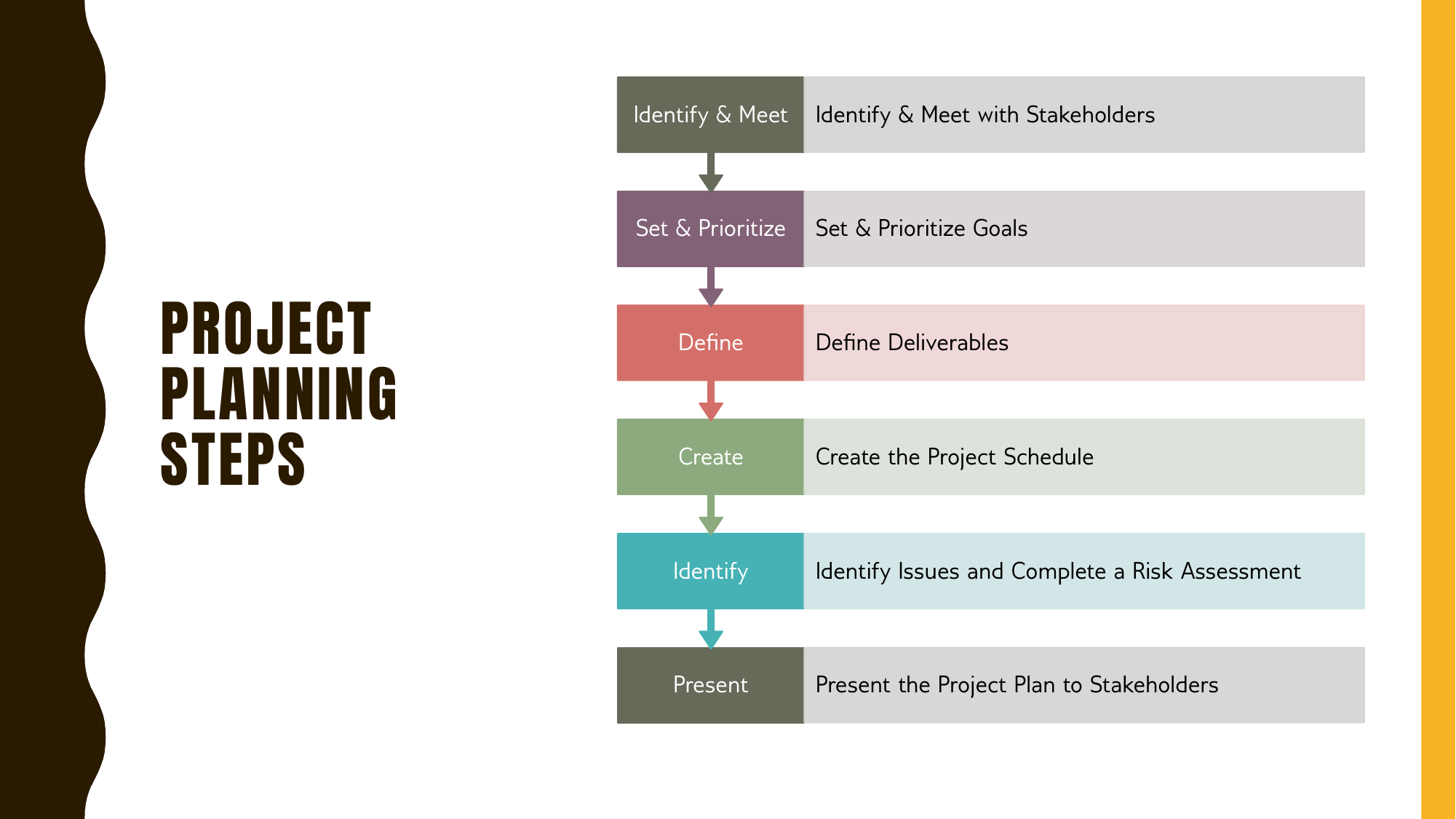

# Project Planning Steps
Present
Present the Project Plan to Stakeholders
Identify
Identify Issues and Complete a Risk Assessment
Create
Create the Project Schedule
Define
Define Deliverables
Set & Prioritize
Set & Prioritize Goals
Identify & Meet
Identify & Meet with Stakeholders